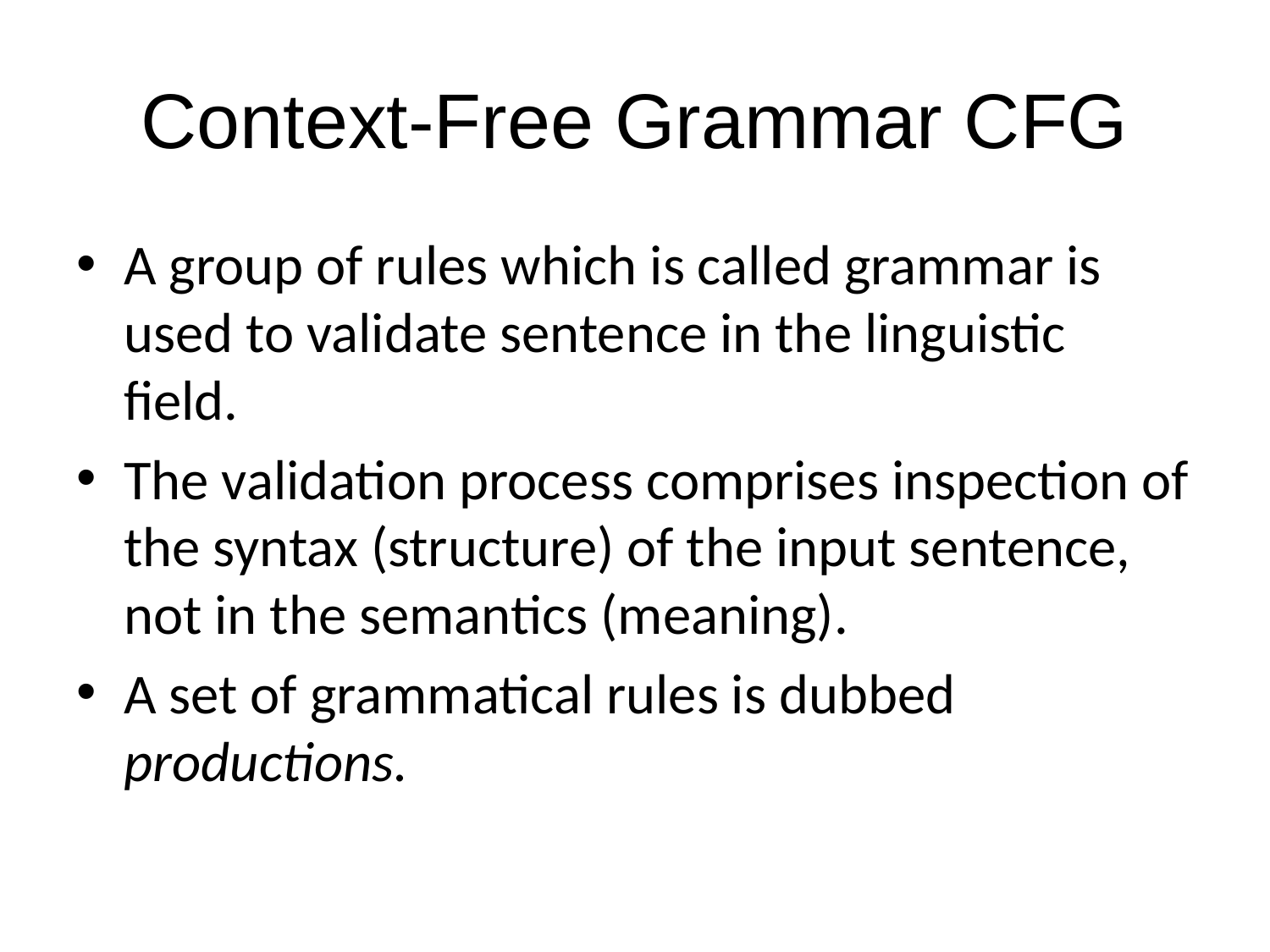

# Context-Free Grammar CFG
A group of rules which is called grammar is used to validate sentence in the linguistic field.
The validation process comprises inspection of the syntax (structure) of the input sentence, not in the semantics (meaning).
A set of grammatical rules is dubbed productions.